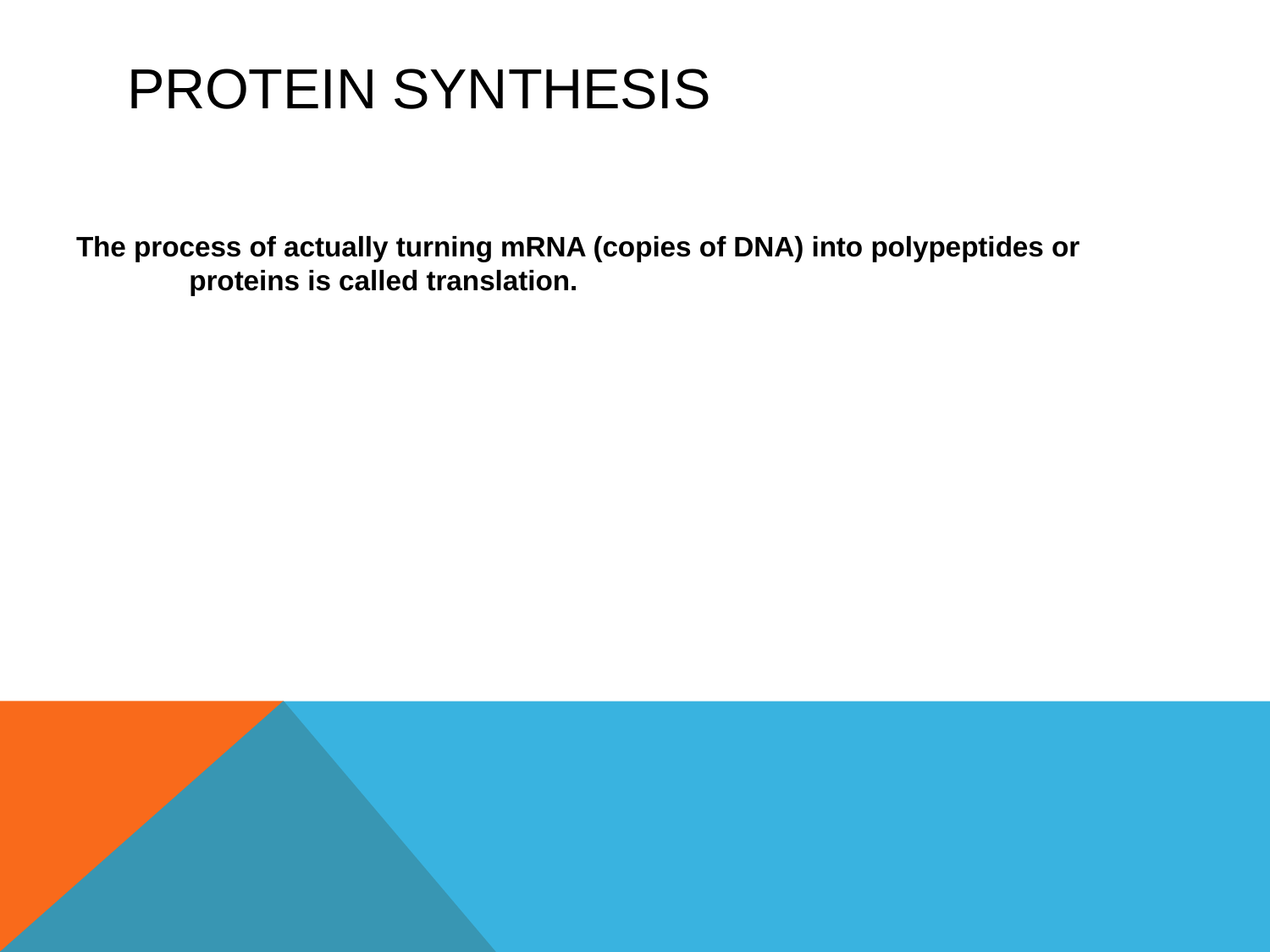

# Protein Synthesis
The process of actually turning mRNA (copies of DNA) into polypeptides or proteins is called translation.